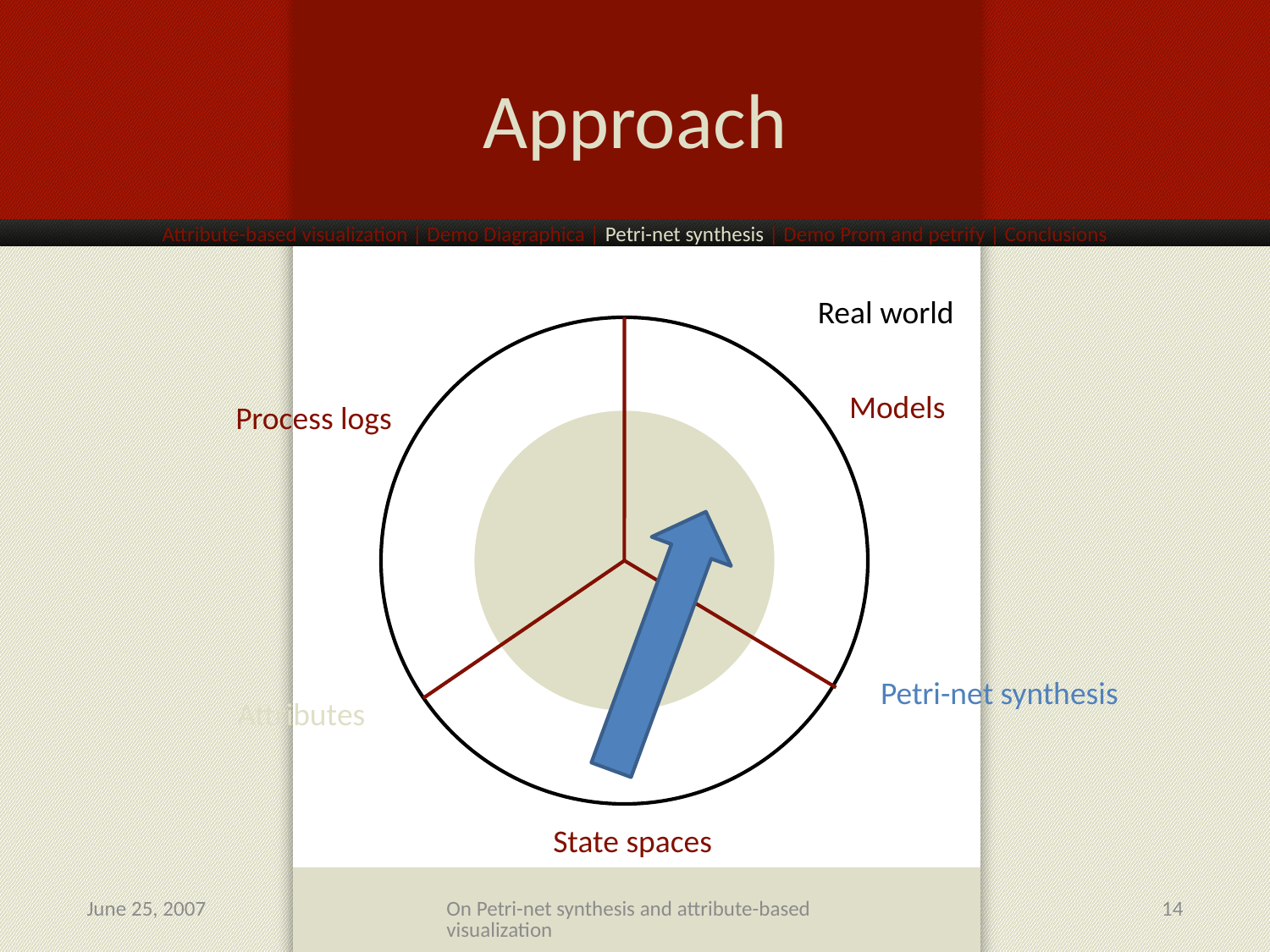

# Approach
Attribute-based visualization | Demo Diagraphica | Petri-net synthesis | Demo Prom and petrify | Conclusions

Real world

Models
Process logs
State spaces

Attributes

Petri-net synthesis
June 25, 2007
On Petri-net synthesis and attribute-based visualization
14